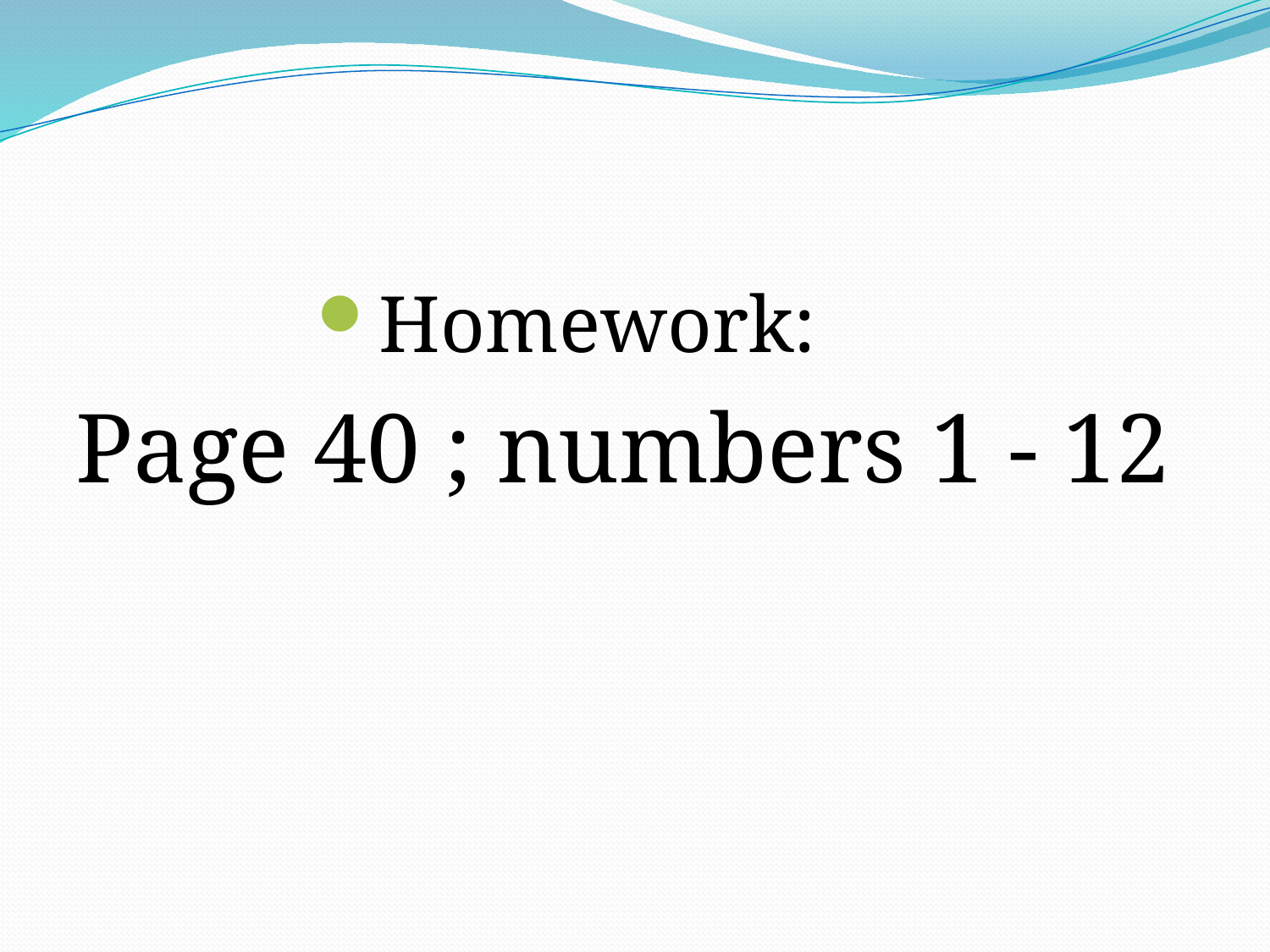

#
Homework:
Page 40 ; numbers 1 - 12